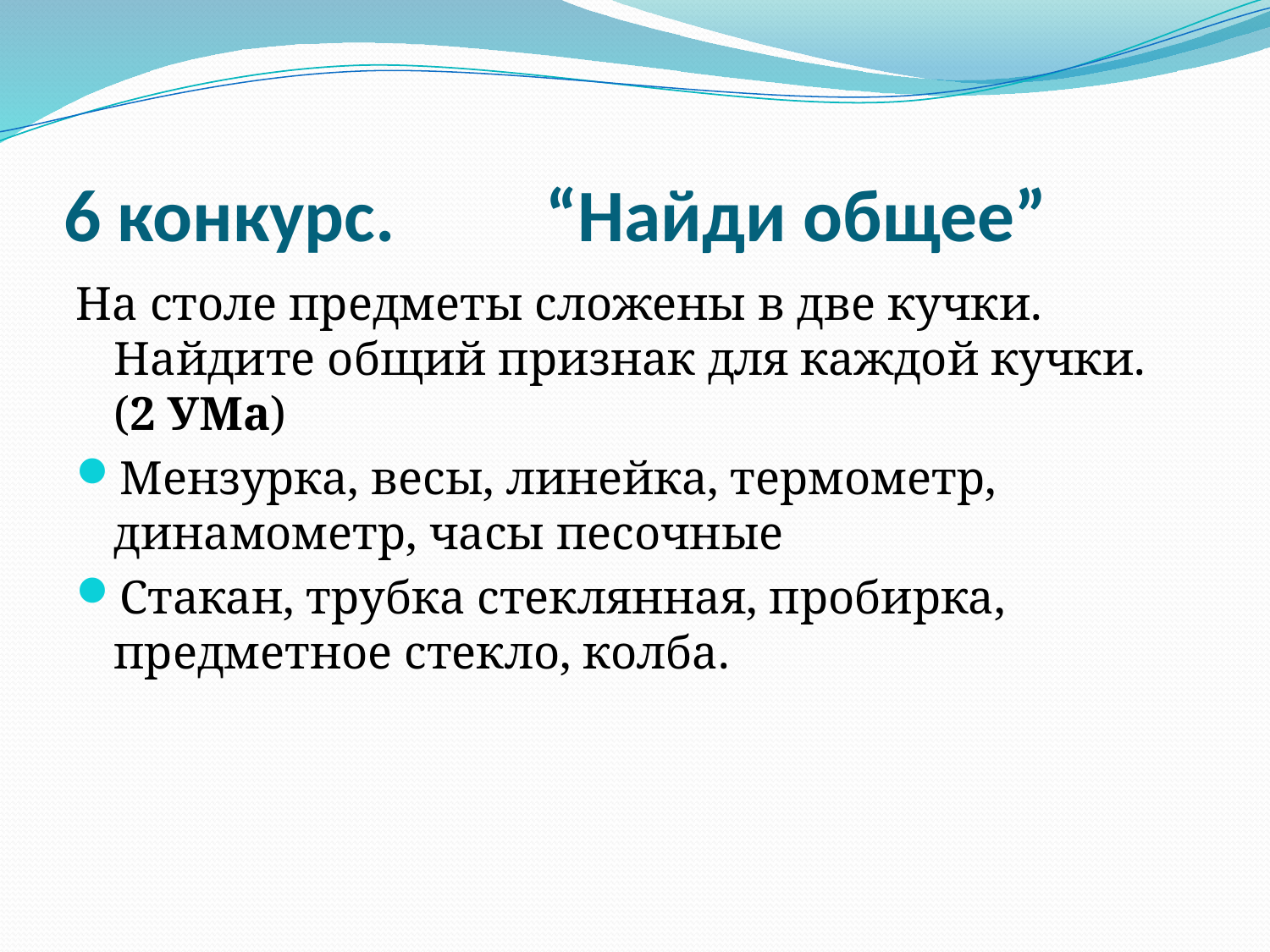

# 6 конкурс.         “Найди общее”
На столе предметы сложены в две кучки. Найдите общий признак для каждой кучки. (2 УМа)
Мензурка, весы, линейка, термометр, динамометр, часы песочные
Стакан, трубка стеклянная, пробирка, предметное стекло, колба.